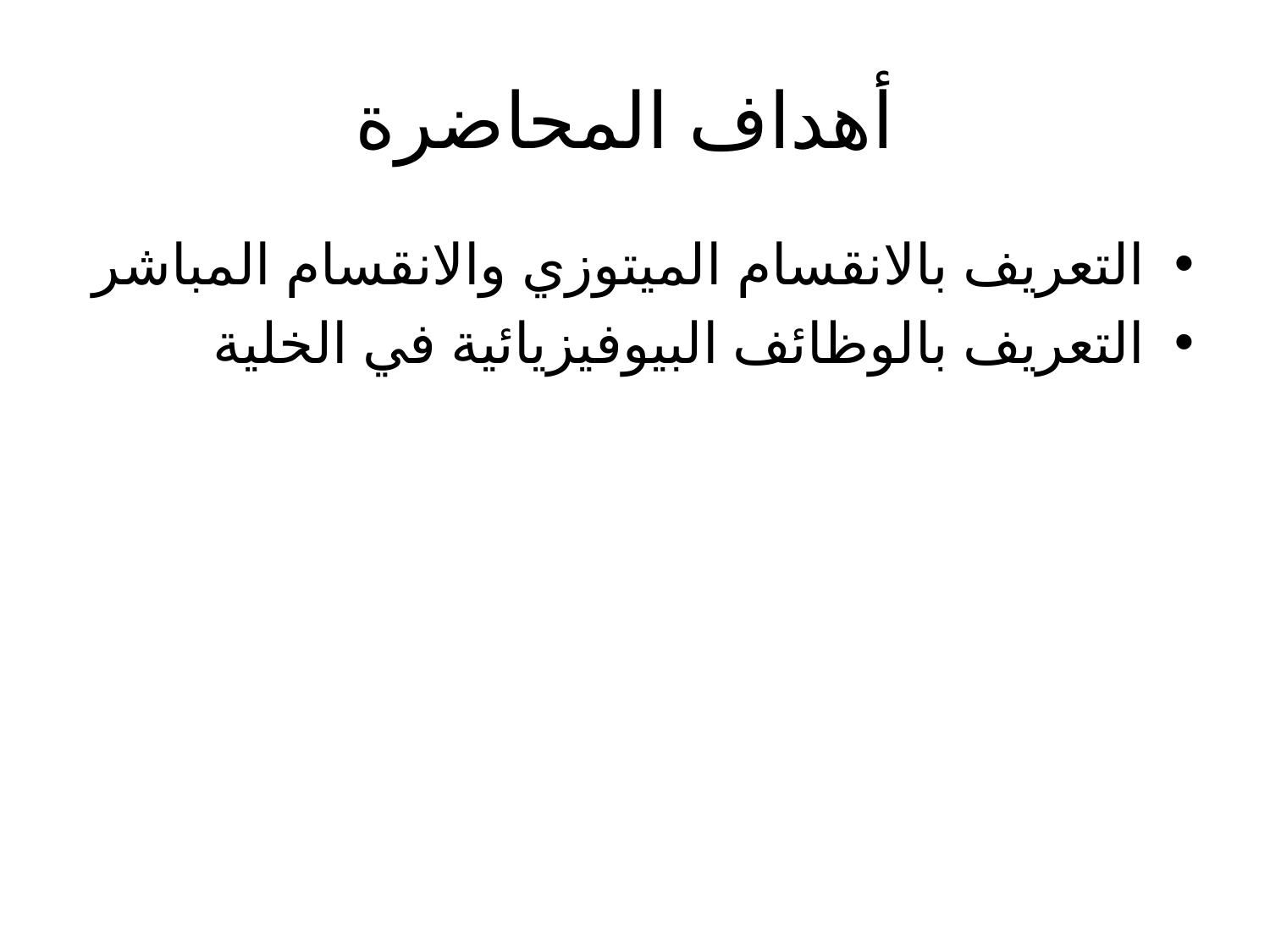

# أهداف المحاضرة
التعريف بالانقسام الميتوزي والانقسام المباشر
التعريف بالوظائف البيوفيزيائية في الخلية